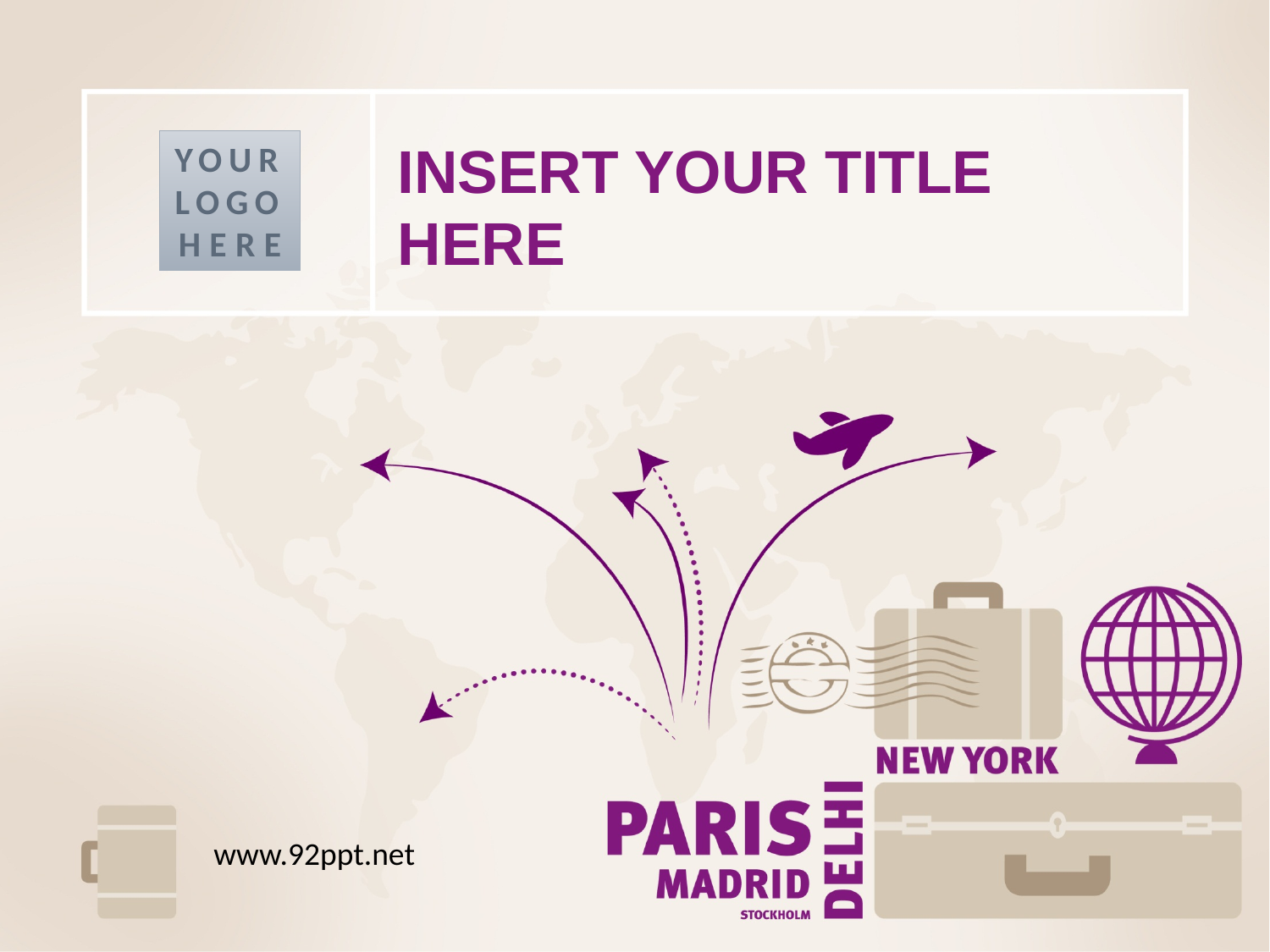

# Insert your title here
Your
Logo
Here
www.92ppt.net